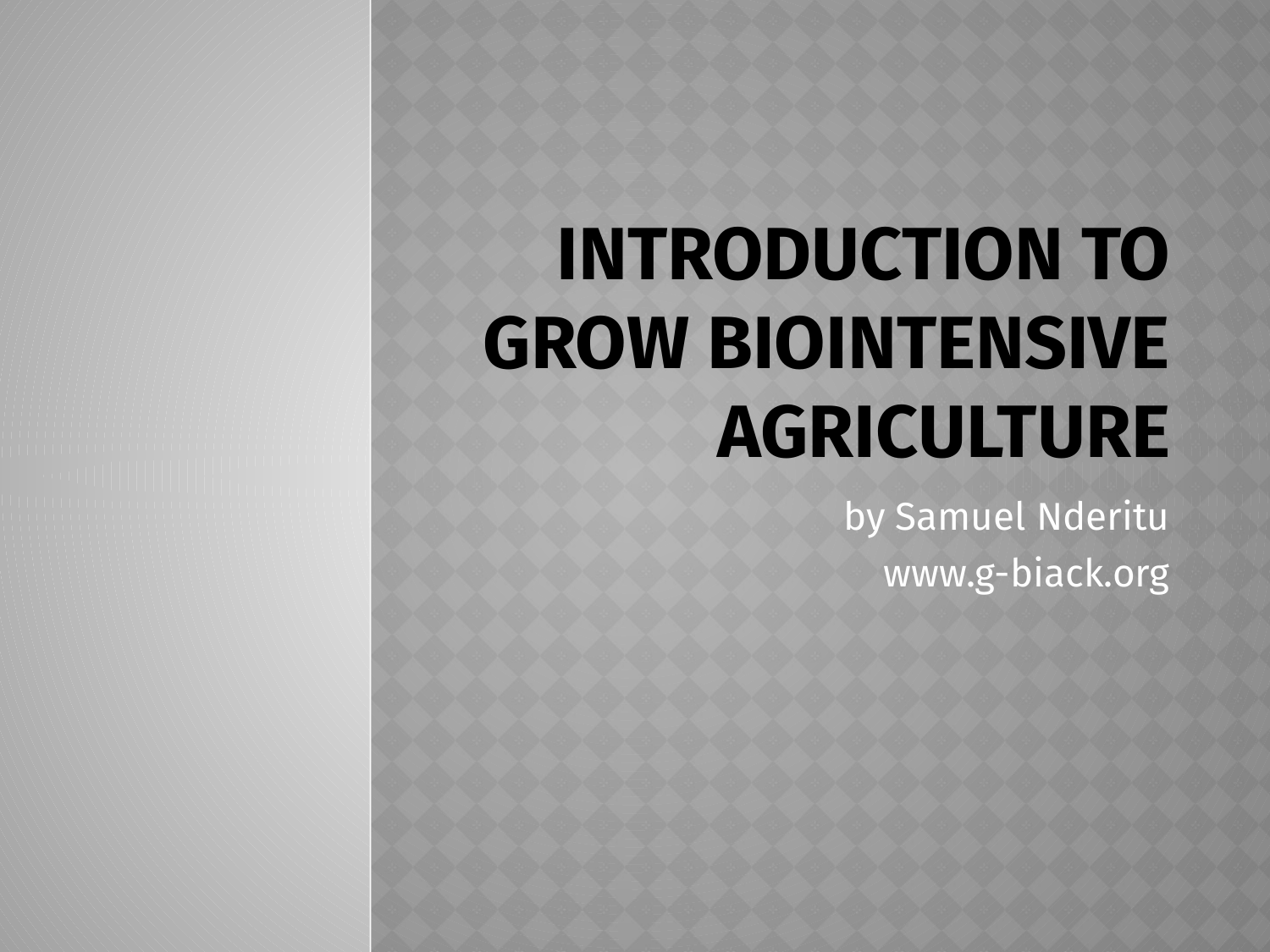

# Introduction to GROW BIOINTENSIVE AGRICULTURE
by Samuel Nderitu
www.g-biack.org